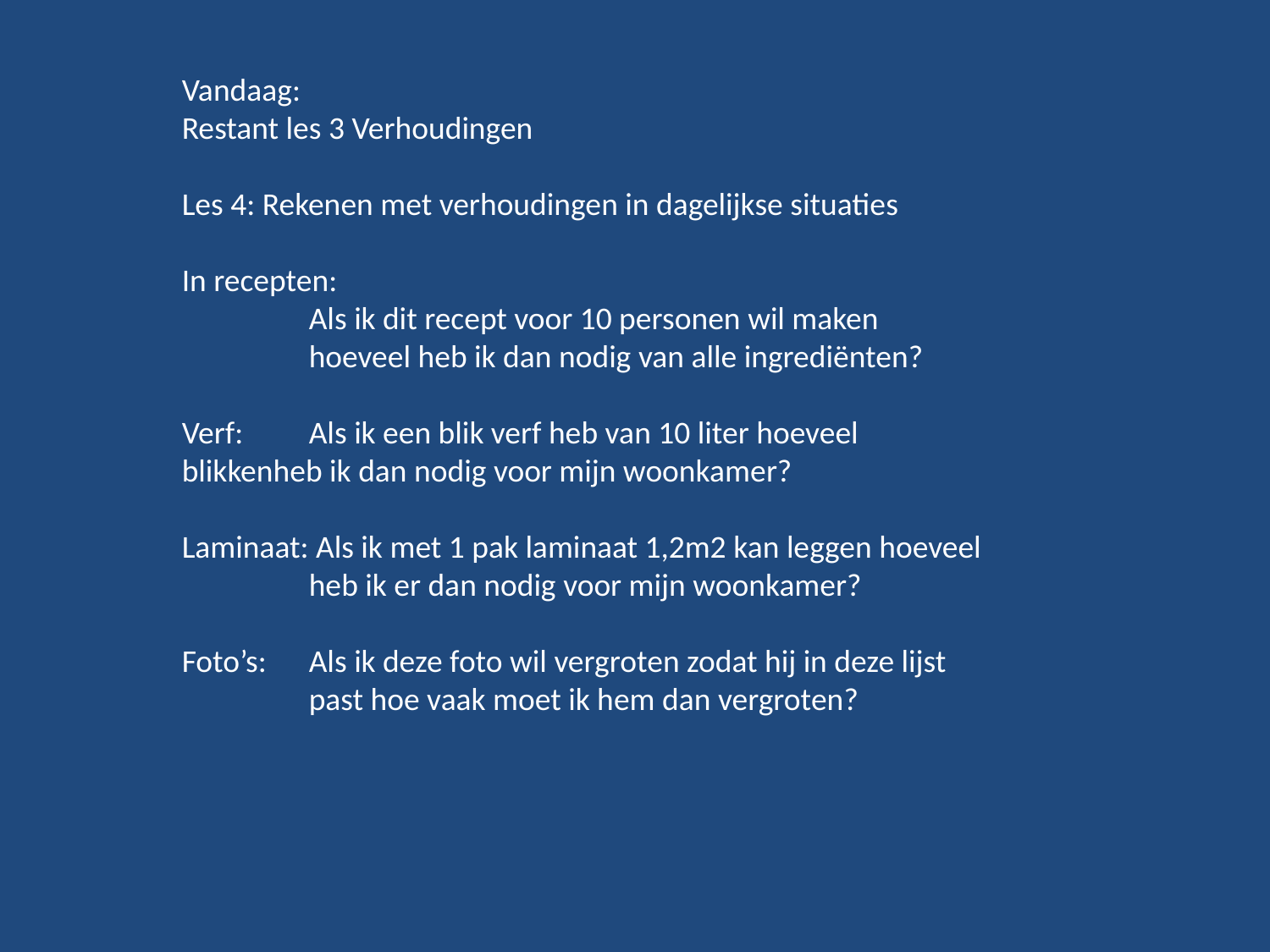

Vandaag:
Restant les 3 Verhoudingen

Les 4: Rekenen met verhoudingen in dagelijkse situaties

In recepten:
	Als ik dit recept voor 10 personen wil maken 		hoeveel heb ik dan nodig van alle ingrediënten?

Verf: 	Als ik een blik verf heb van 10 liter hoeveel 	blikkenheb ik dan nodig voor mijn woonkamer?

Laminaat: Als ik met 1 pak laminaat 1,2m2 kan leggen hoeveel 	heb ik er dan nodig voor mijn woonkamer?

Foto’s: 	Als ik deze foto wil vergroten zodat hij in deze lijst 	past hoe vaak moet ik hem dan vergroten?